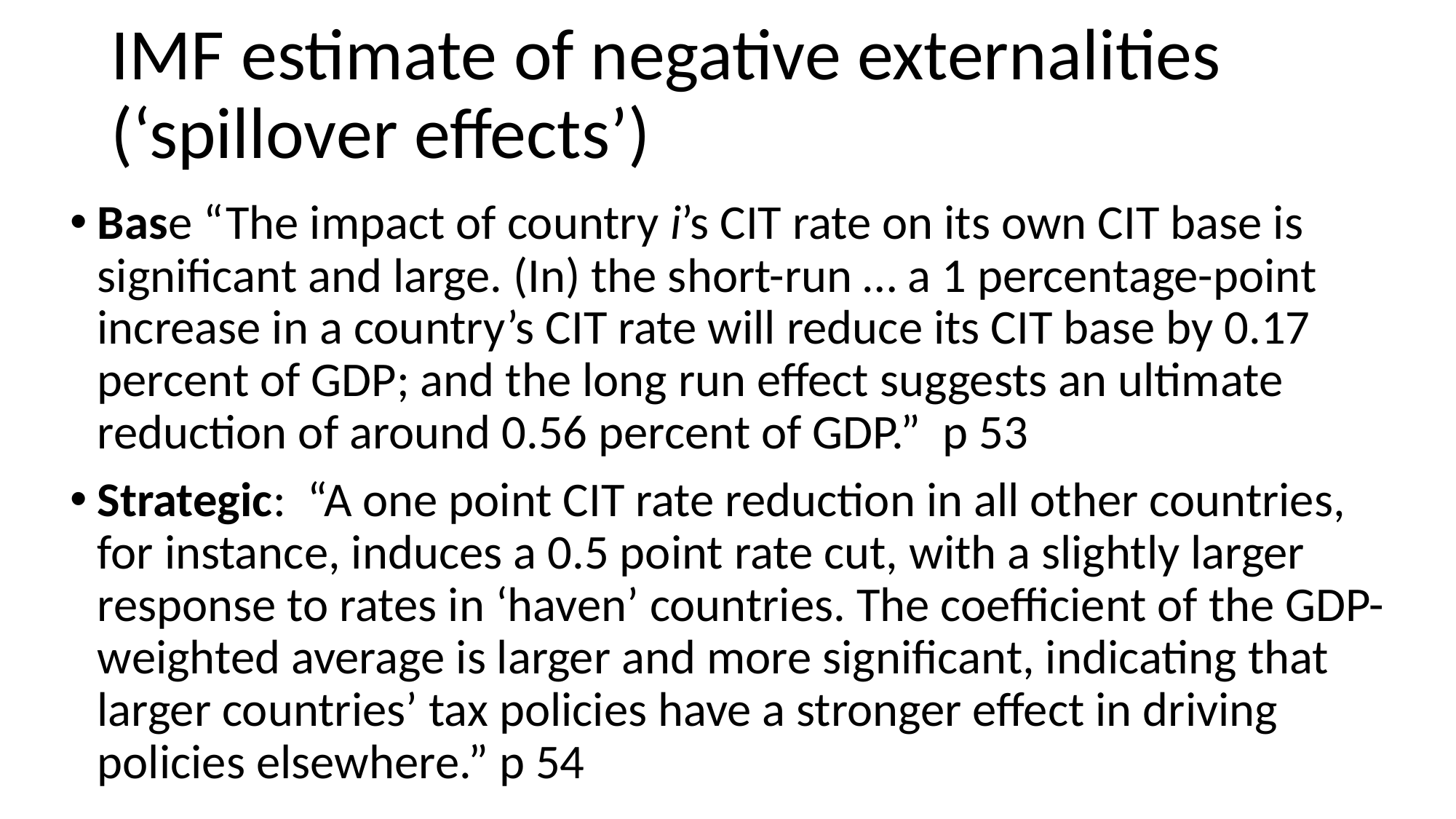

# IMF estimate of negative externalities (‘spillover effects’)
Base “The impact of country i’s CIT rate on its own CIT base is significant and large. (In) the short-run … a 1 percentage-point increase in a country’s CIT rate will reduce its CIT base by 0.17 percent of GDP; and the long run effect suggests an ultimate reduction of around 0.56 percent of GDP.”  p 53
Strategic:  “A one point CIT rate reduction in all other countries, for instance, induces a 0.5 point rate cut, with a slightly larger response to rates in ‘haven’ countries. The coefficient of the GDP-weighted average is larger and more significant, indicating that larger countries’ tax policies have a stronger effect in driving policies elsewhere.” p 54